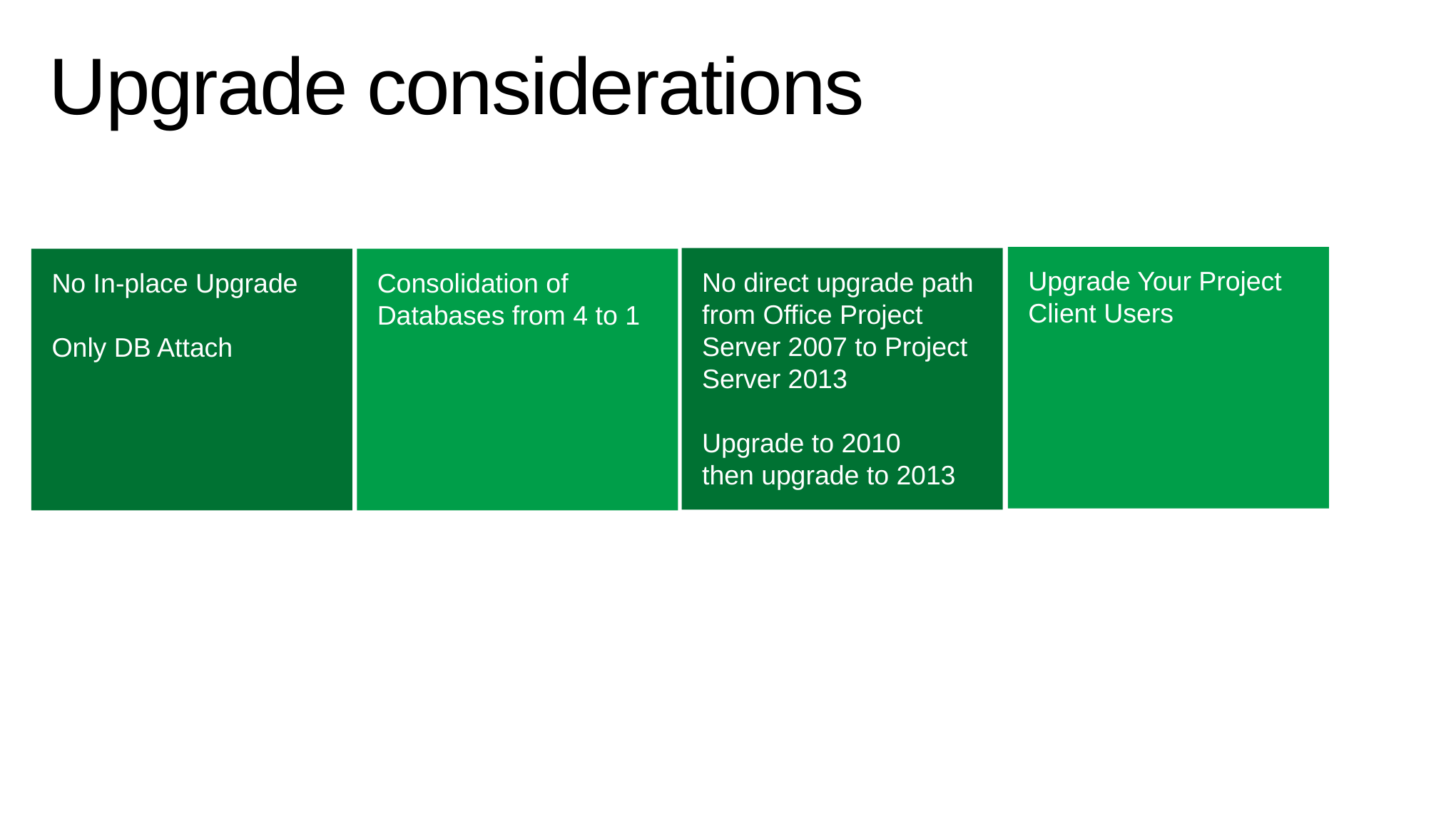

# Upgrade considerations

Upgrade Your Project Client Users
No direct upgrade path from Office Project Server 2007 to Project Server 2013

Upgrade to 2010
then upgrade to 2013
Consolidation of Databases from 4 to 1
No In-place Upgrade

Only DB Attach